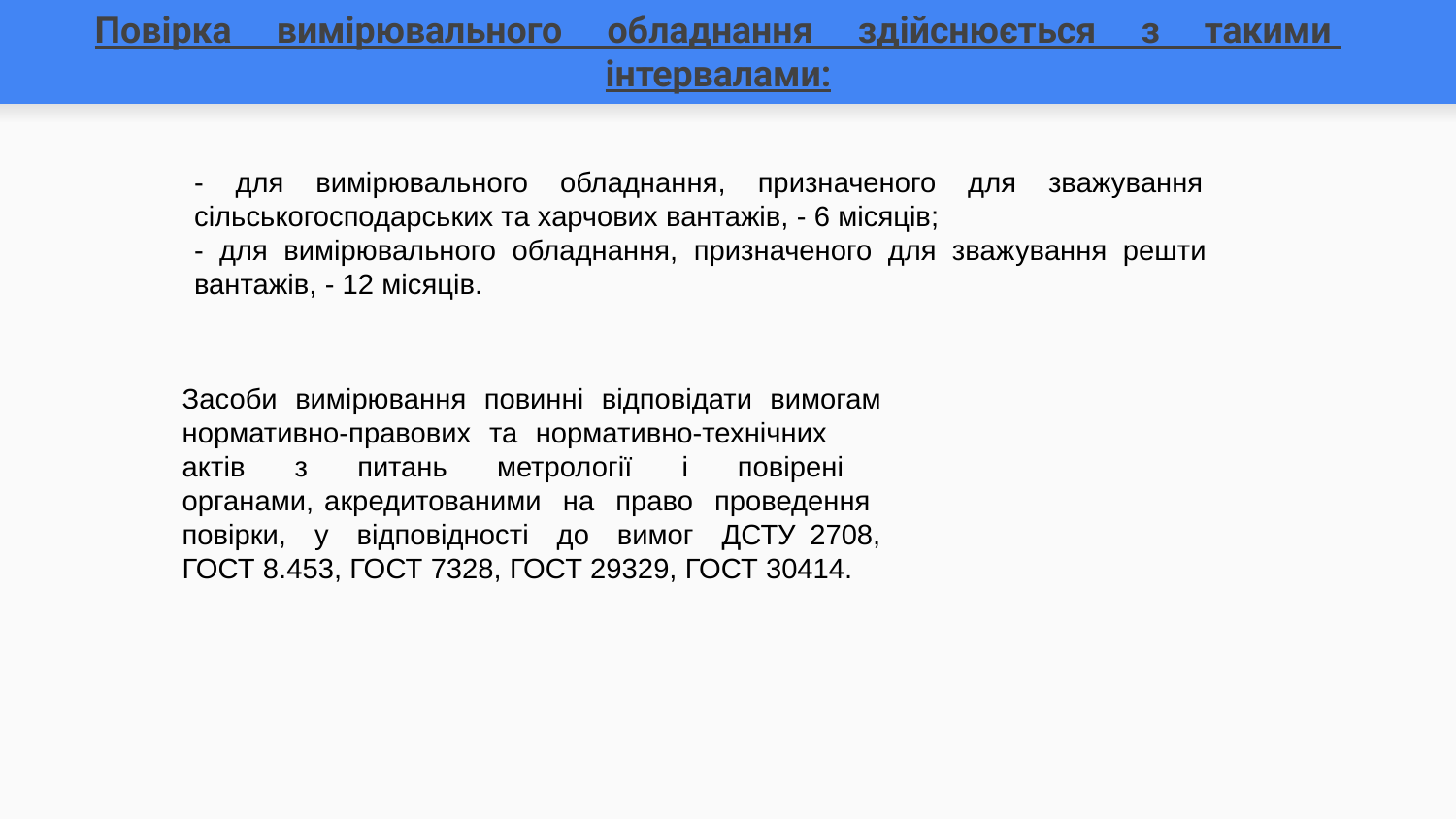

# Повірка     вимірювального     обладнання     здійснюється     з     такими інтервалами:
-    для    вимірювального    обладнання,    призначеного    для    зважування
сільськогосподарських та харчових вантажів, - 6 місяців;
-  для  вимірювального  обладнання,  призначеного  для  зважування  решти
вантажів, - 12 місяців.
Засоби вимірювання повинні відповідати вимогам нормативно-правових та нормативно-технічних    актів    з    питань    метрології    і    повірені    органами, акредитованими  на  право  проведення  повірки,  у  відповідності  до  вимог  ДСТУ 2708, ГОСТ 8.453, ГОСТ 7328, ГОСТ 29329, ГОСТ 30414.